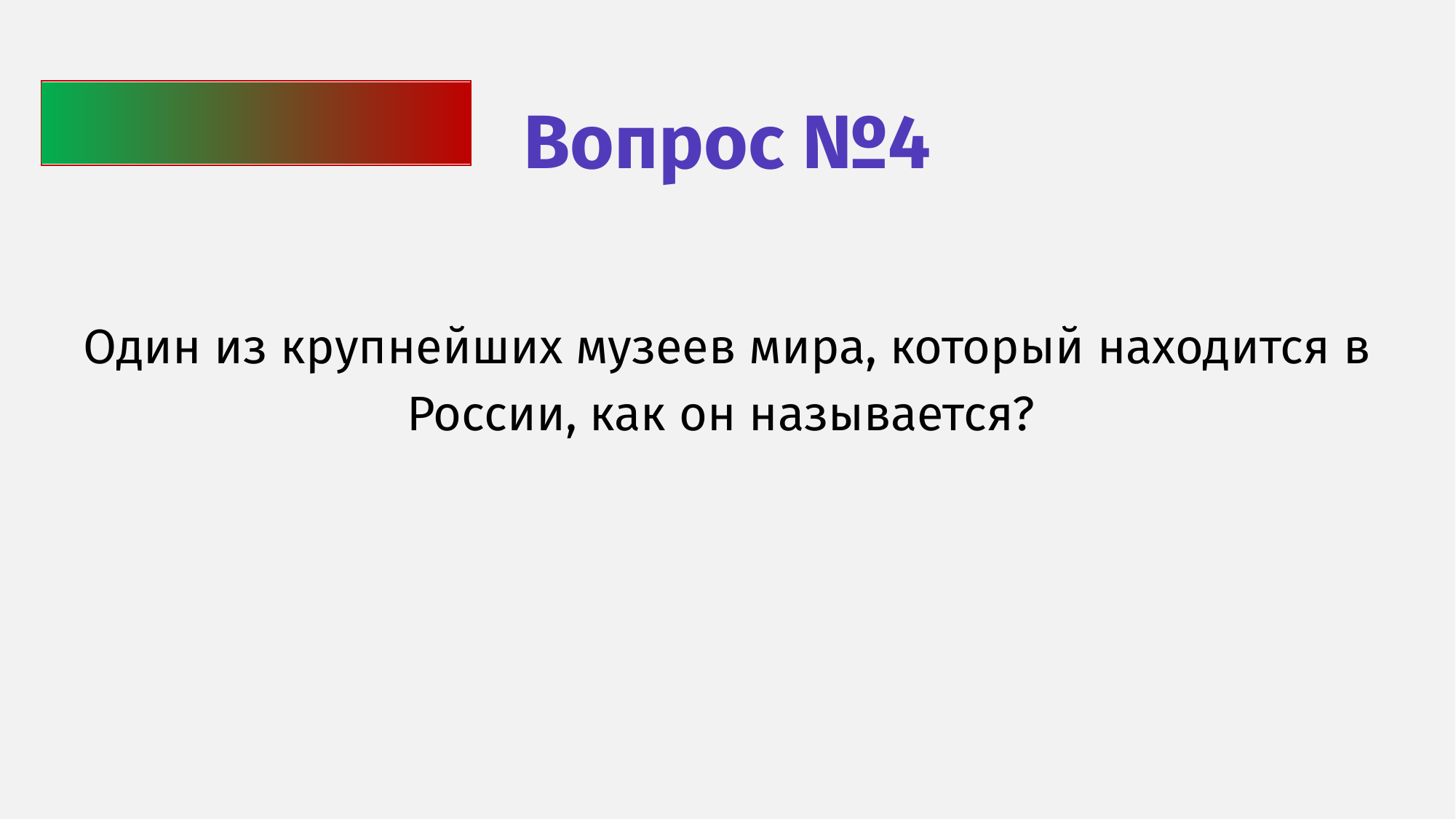

Вопрос №4
Один из крупнейших музеев мира, который находится в России, как он называется?